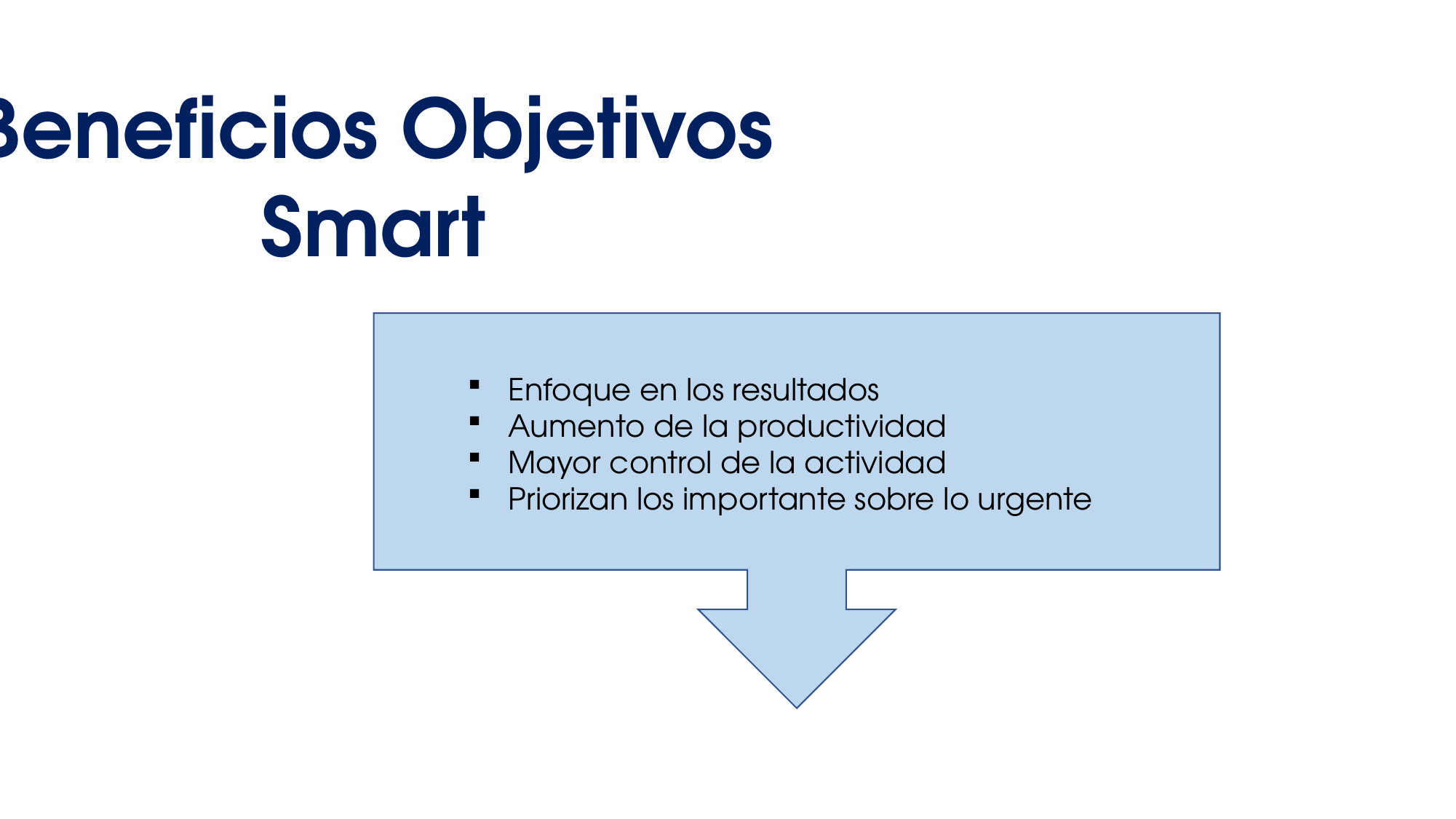

Beneficios Objetivos Smart

Enfoque en los resultados
Aumento de la productividad
Mayor control de la actividad
Priorizan los importante sobre lo urgente